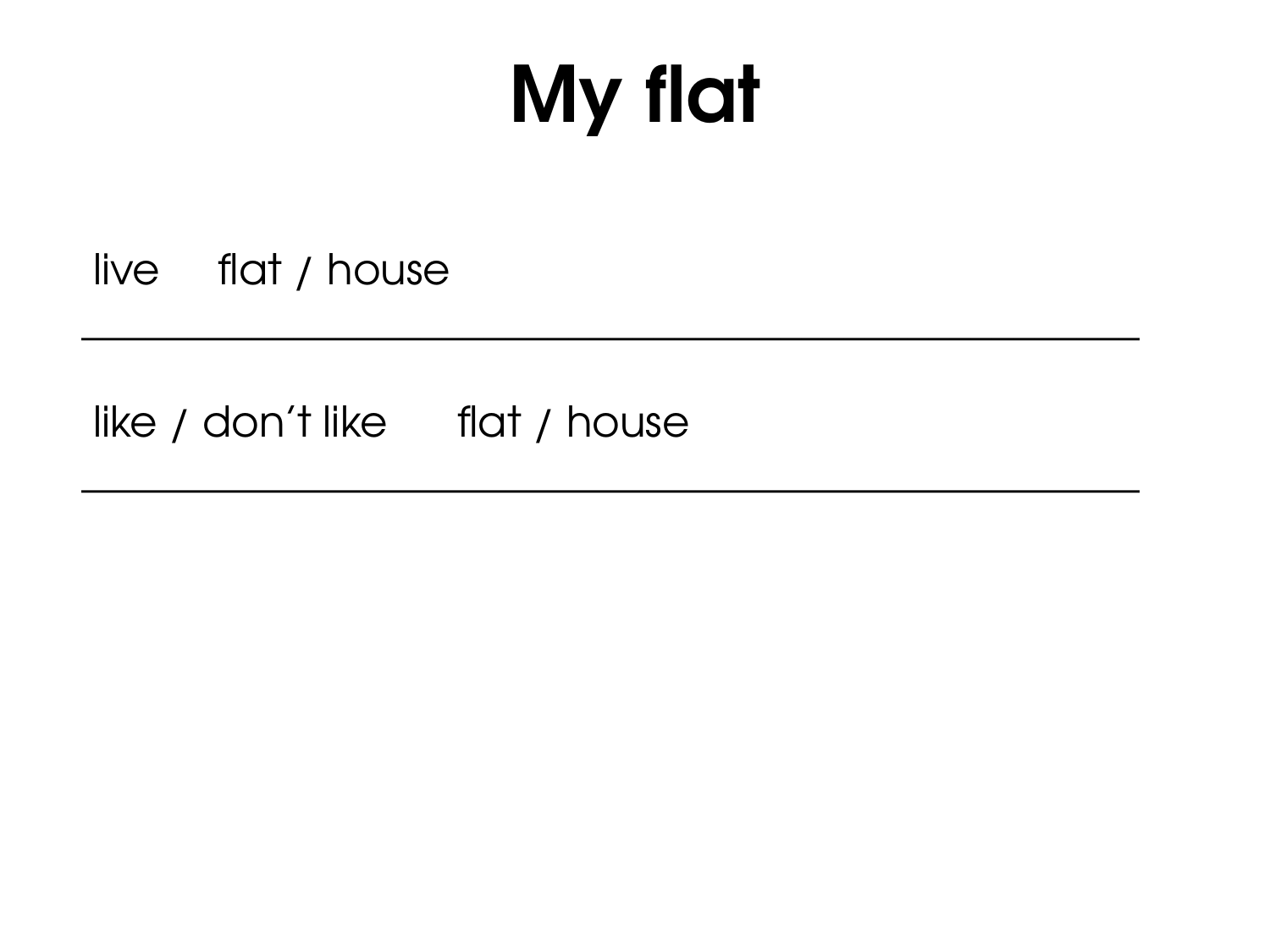

My flat
 live     flat / house
__________________________________________________

 like / don’t like      flat / house
__________________________________________________